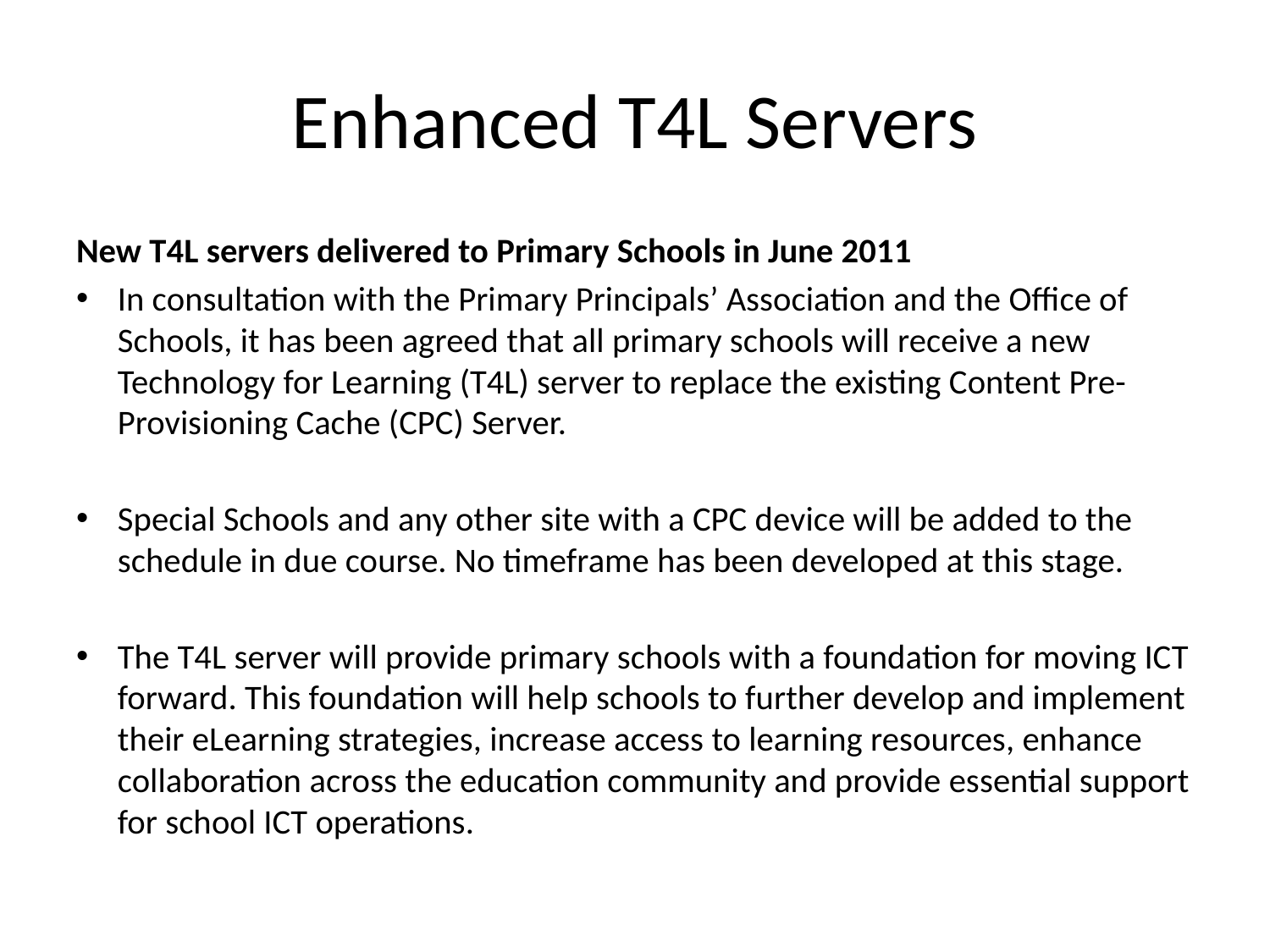

# Enhanced T4L Servers
New T4L servers delivered to Primary Schools in June 2011
In consultation with the Primary Principals’ Association and the Office of Schools, it has been agreed that all primary schools will receive a new Technology for Learning (T4L) server to replace the existing Content Pre-Provisioning Cache (CPC) Server.

Special Schools and any other site with a CPC device will be added to the schedule in due course. No timeframe has been developed at this stage.

The T4L server will provide primary schools with a foundation for moving ICT forward. This foundation will help schools to further develop and implement their eLearning strategies, increase access to learning resources, enhance collaboration across the education community and provide essential support for school ICT operations.